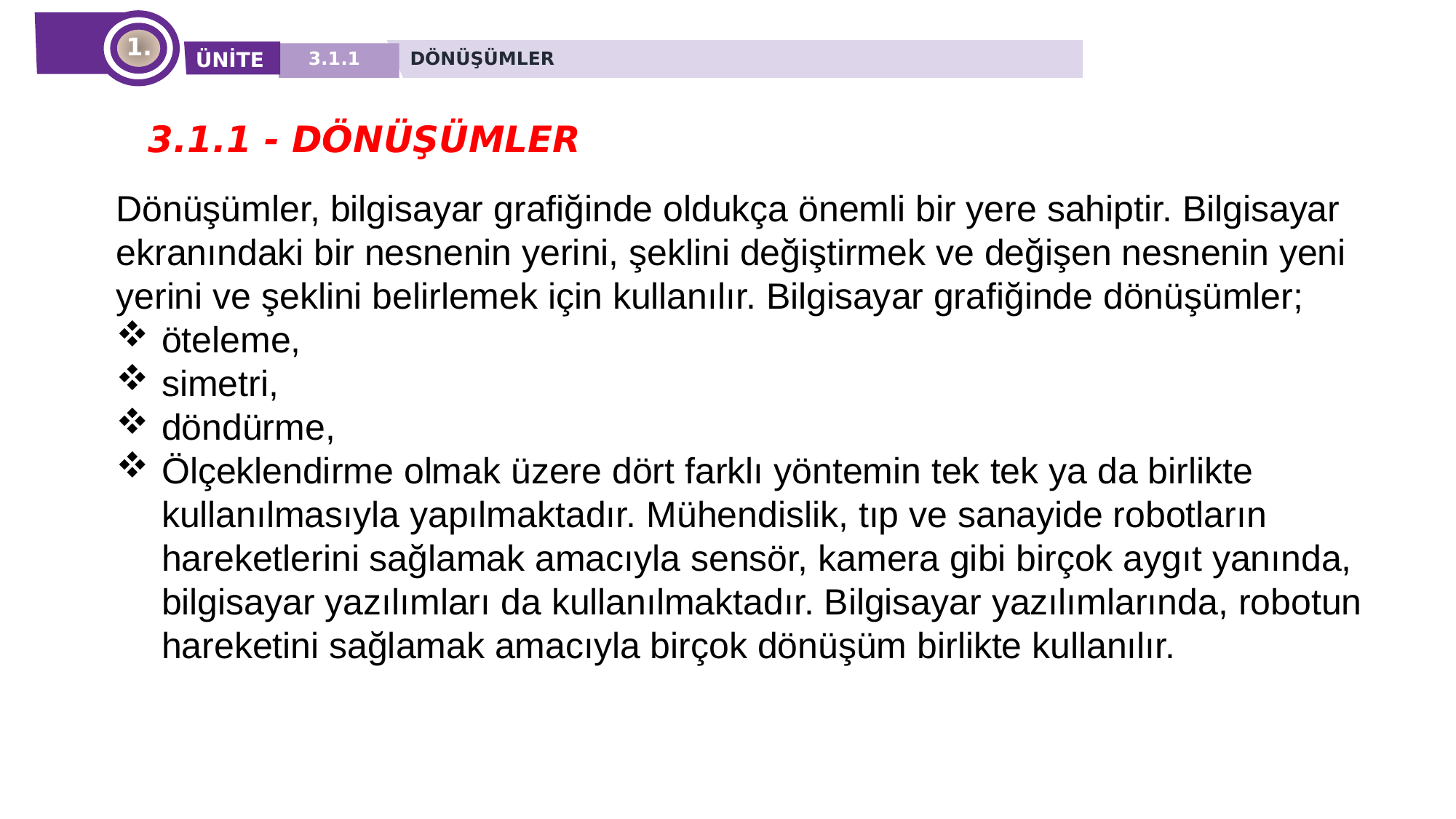

1.

DÖNÜŞÜMLER
ÜNİTE

3.1.1

3.1.1 - DÖNÜŞÜMLER
Dönüşümler, bilgisayar grafiğinde oldukça önemli bir yere sahiptir. Bilgisayar
ekranındaki bir nesnenin yerini, şeklini değiştirmek ve değişen nesnenin yeni
yerini ve şeklini belirlemek için kullanılır. Bilgisayar grafiğinde dönüşümler;
öteleme,
simetri,
döndürme,
Ölçeklendirme olmak üzere dört farklı yöntemin tek tek ya da birlikte kullanılmasıyla yapılmaktadır. Mühendislik, tıp ve sanayide robotların hareketlerini sağlamak amacıyla sensör, kamera gibi birçok aygıt yanında, bilgisayar yazılımları da kullanılmaktadır. Bilgisayar yazılımlarında, robotun hareketini sağlamak amacıyla birçok dönüşüm birlikte kullanılır.